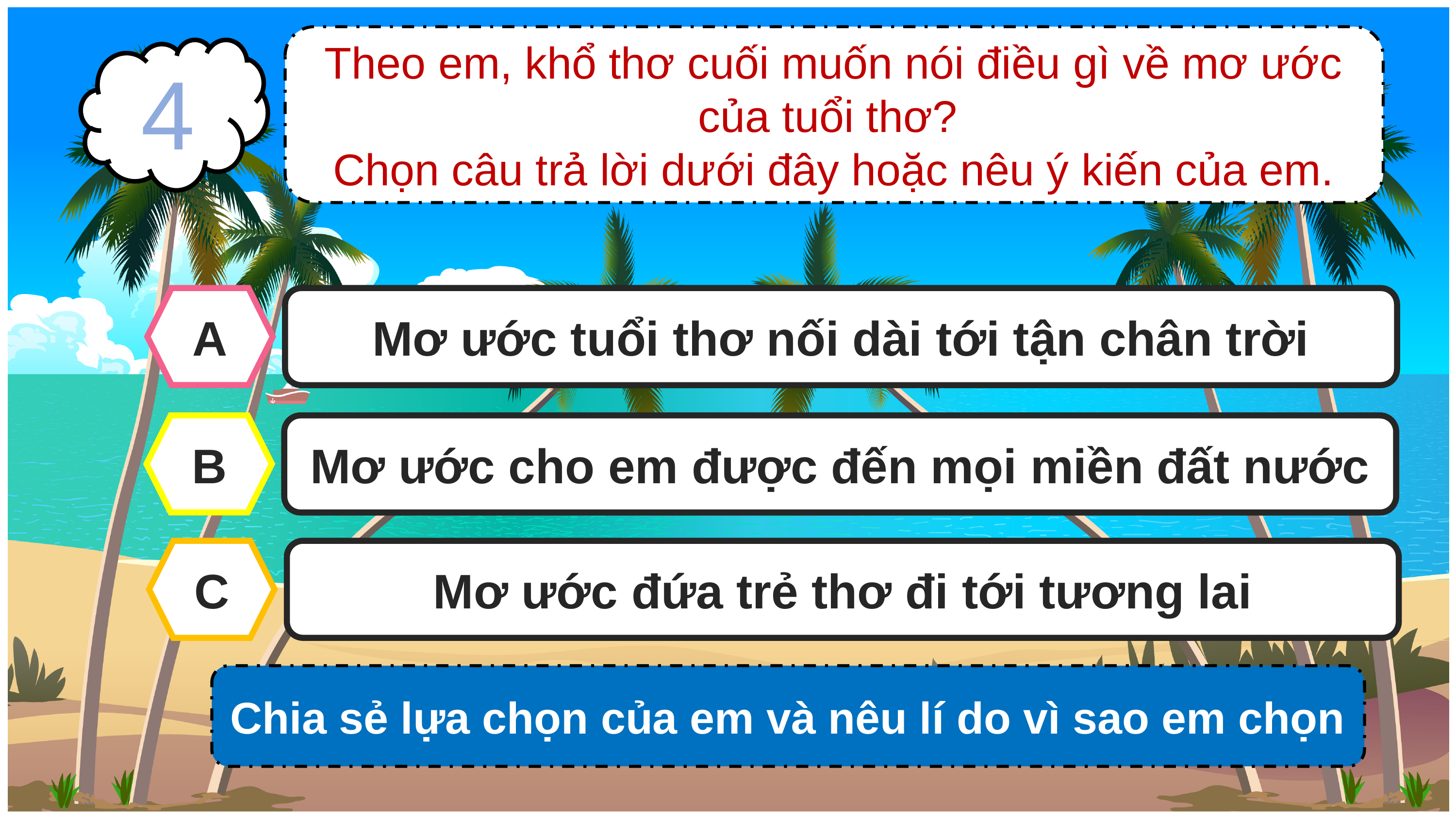

Theo em, khổ thơ cuối muốn nói điều gì về mơ ước của tuổi thơ?
Chọn câu trả lời dưới đây hoặc nêu ý kiến của em.
4
A
Mơ ước tuổi thơ nối dài tới tận chân trời
B
Mơ ước cho em được đến mọi miền đất nước
C
Mơ ước đứa trẻ thơ đi tới tương lai
Chia sẻ lựa chọn của em và nêu lí do vì sao em chọn